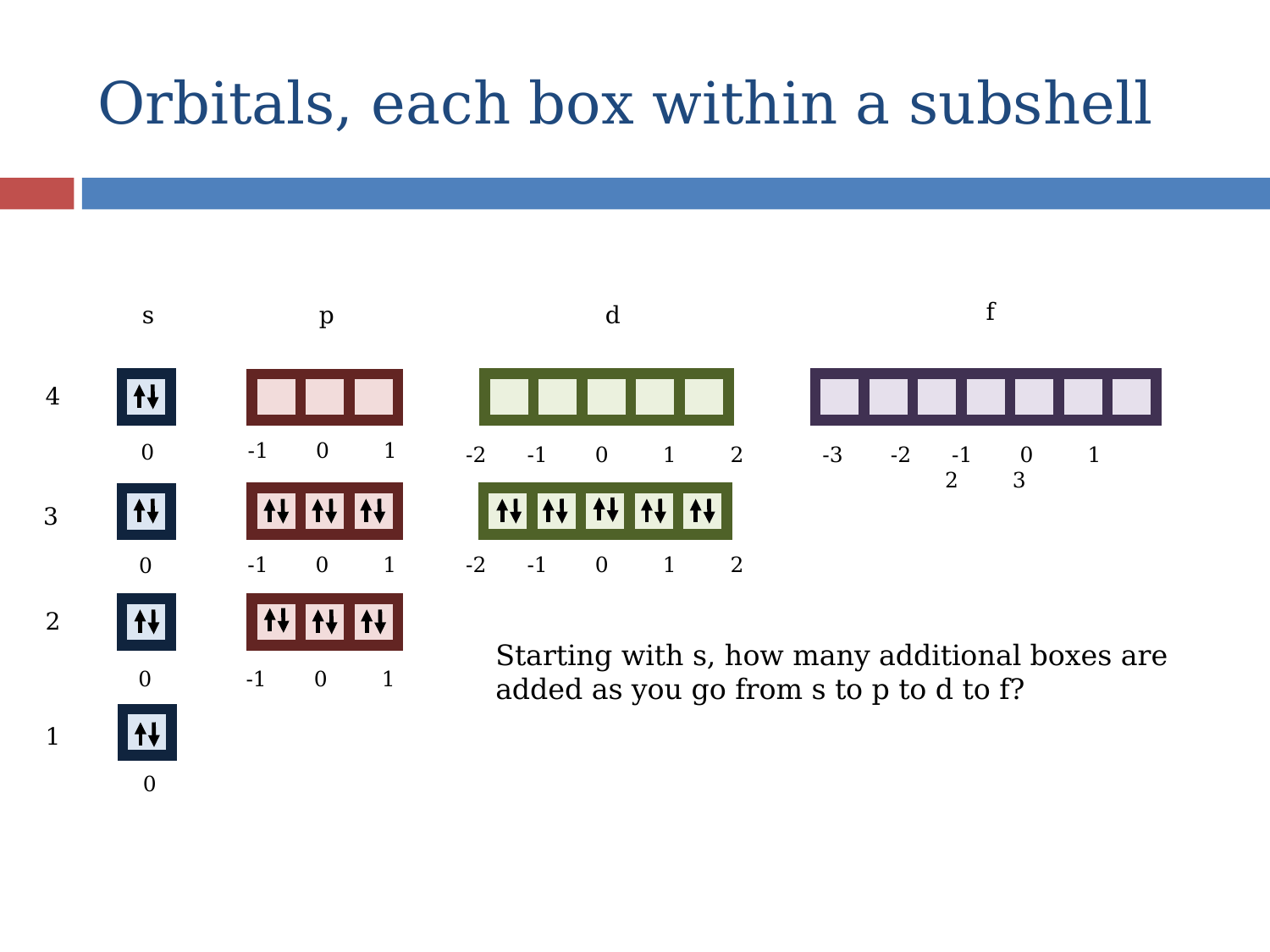

# Orbitals, each box within a subshell
f
d
p
s

4
-1       0        1
0
-2      -1       0        1        2
-3       -2      -1       0        1        2        3

3
-1       0        1
-2      -1       0        1        2
0

2
Starting with s, how many additional boxes are added as you go from s to p to d to f?

0
-1       0        1

1
0